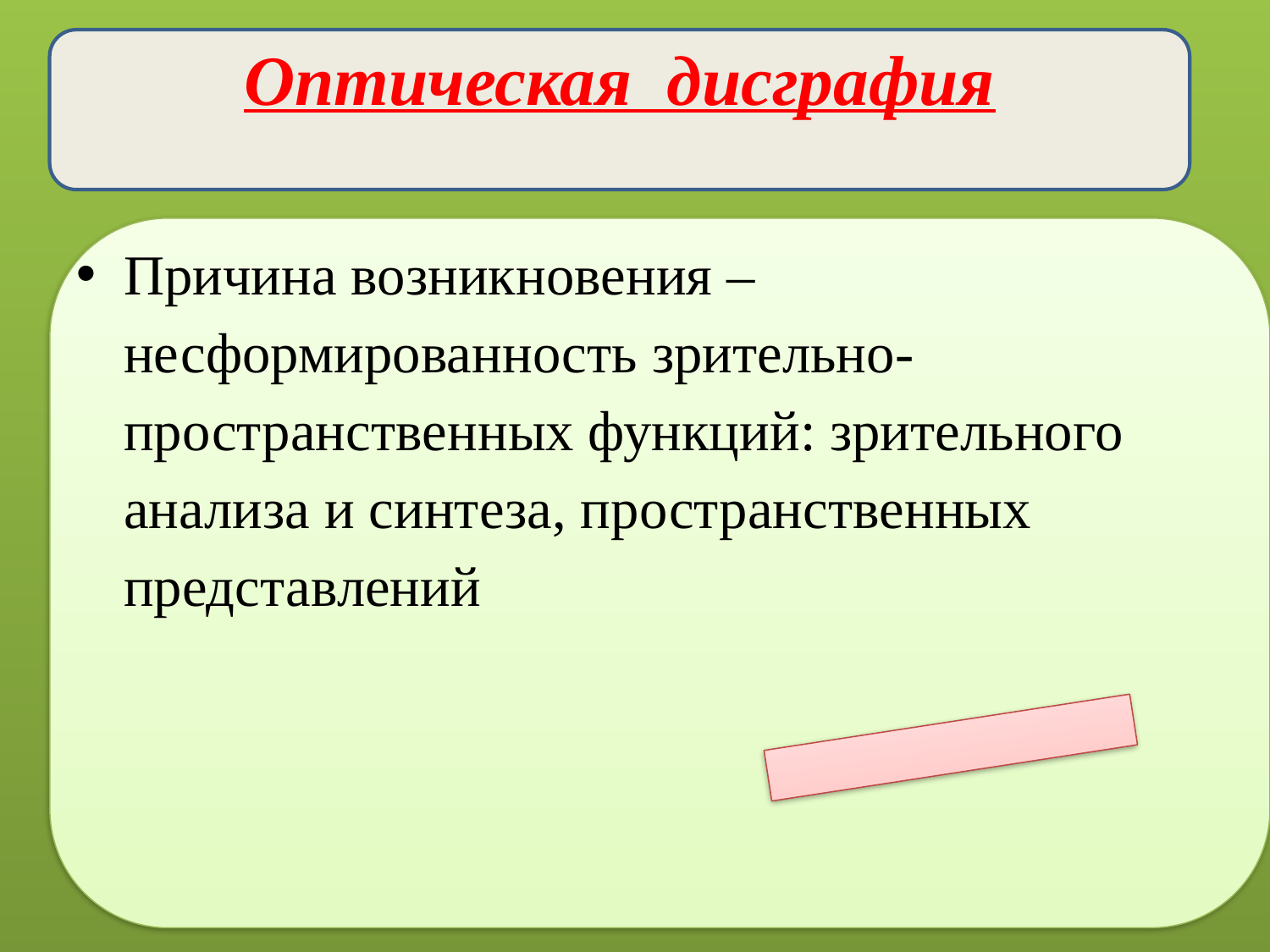

Оптическая  дисграфия

Причина возникновения – несформированность зрительно-пространственных функций: зрительного анализа и синтеза, пространственных представлений